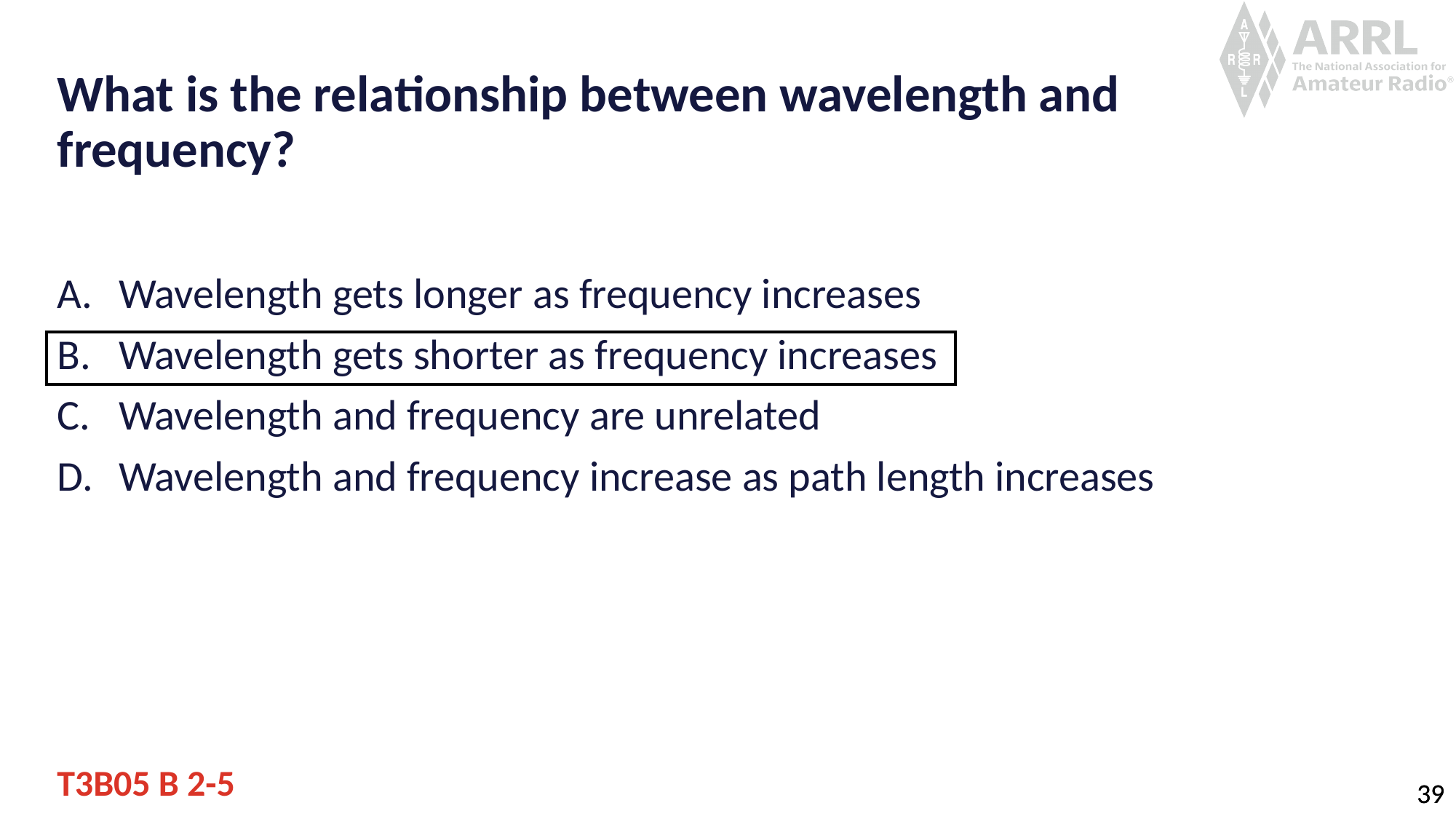

# What is the relationship between wavelength and frequency?
Wavelength gets longer as frequency increases
Wavelength gets shorter as frequency increases
Wavelength and frequency are unrelated
Wavelength and frequency increase as path length increases

T3B05 B 2-5